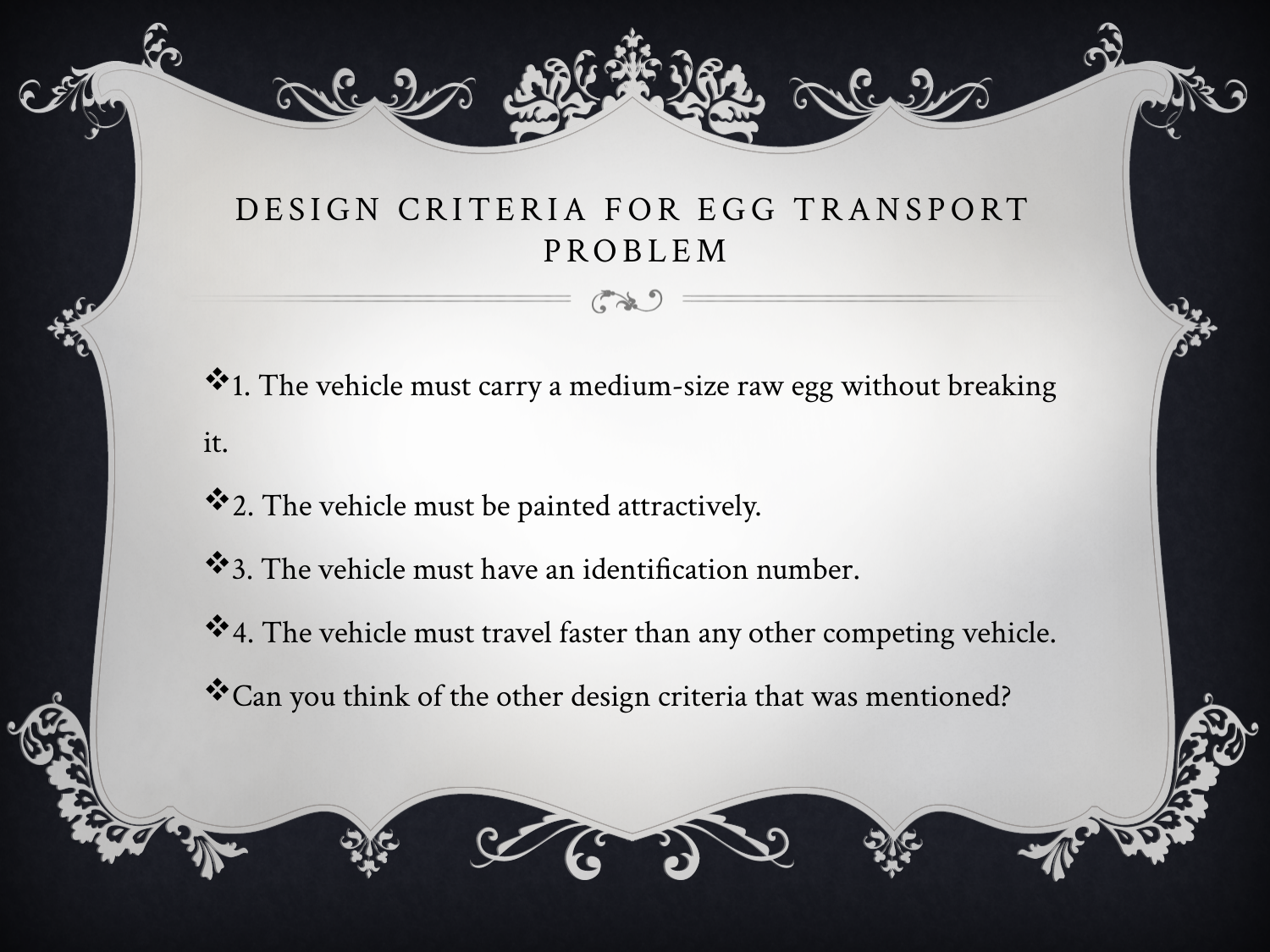

# Design criteria for egg transport problem
1. The vehicle must carry a medium-size raw egg without breaking it.
2. The vehicle must be painted attractively.
3. The vehicle must have an identification number.
4. The vehicle must travel faster than any other competing vehicle.
Can you think of the other design criteria that was mentioned?